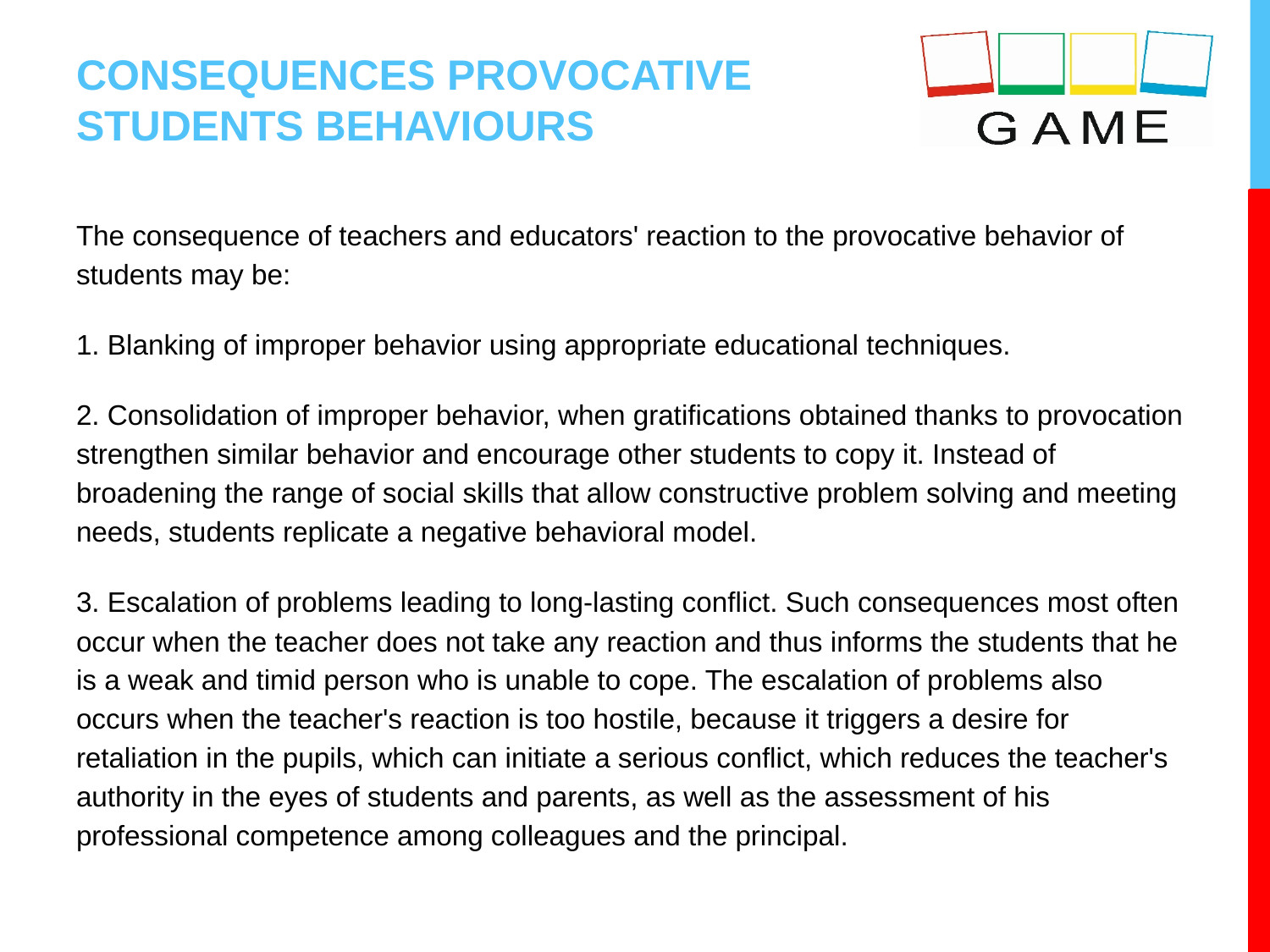

# CONSEQUENCES PROVOCATIVE STUDENTS BEHAVIOURS
The consequence of teachers and educators' reaction to the provocative behavior of students may be:
1. Blanking of improper behavior using appropriate educational techniques.
2. Consolidation of improper behavior, when gratifications obtained thanks to provocation strengthen similar behavior and encourage other students to copy it. Instead of broadening the range of social skills that allow constructive problem solving and meeting needs, students replicate a negative behavioral model.
3. Escalation of problems leading to long-lasting conflict. Such consequences most often occur when the teacher does not take any reaction and thus informs the students that he is a weak and timid person who is unable to cope. The escalation of problems also occurs when the teacher's reaction is too hostile, because it triggers a desire for retaliation in the pupils, which can initiate a serious conflict, which reduces the teacher's authority in the eyes of students and parents, as well as the assessment of his professional competence among colleagues and the principal.